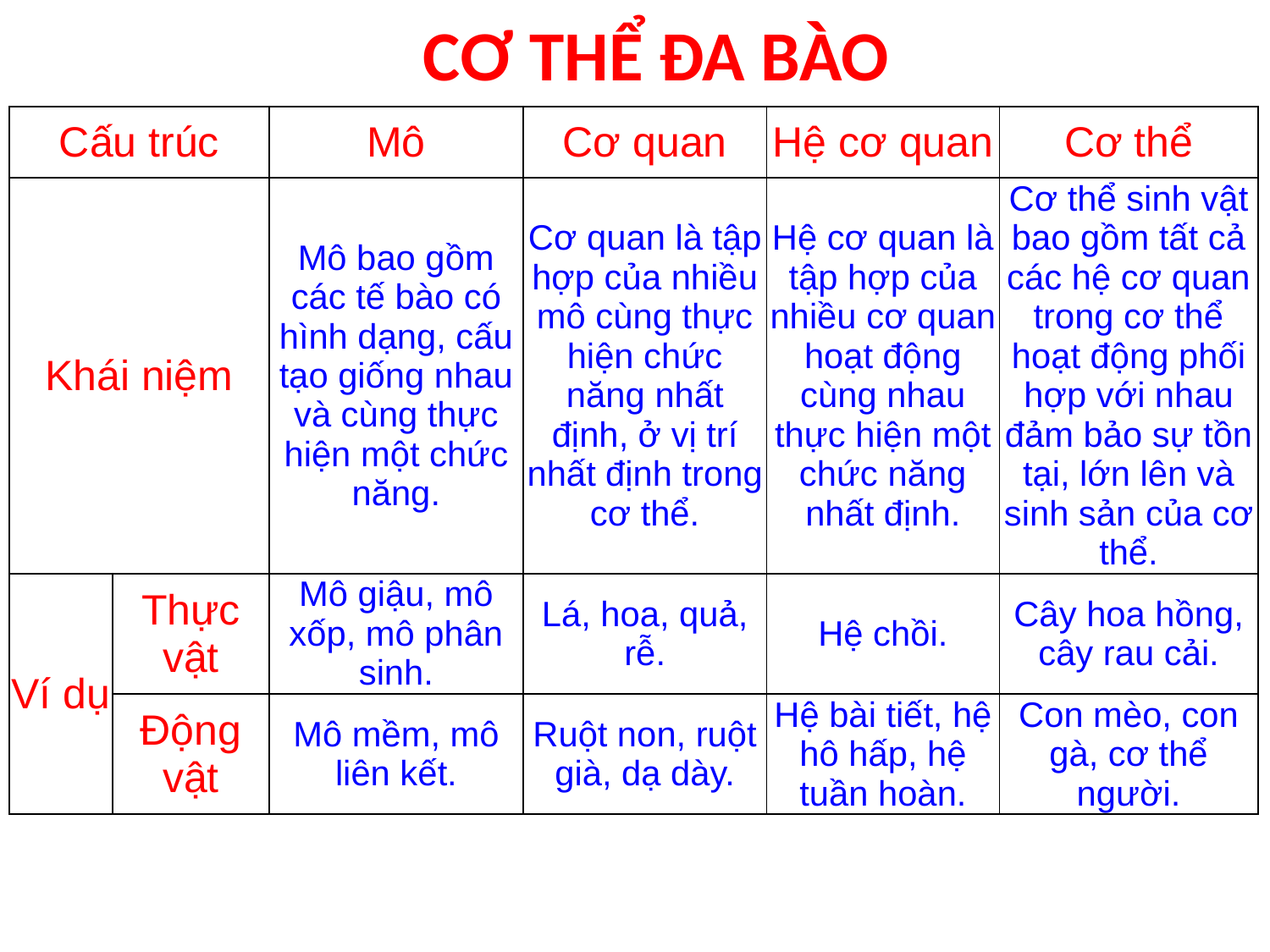

CƠ THỂ ĐA BÀO
| Cấu trúc |  | Mô | Cơ quan | Hệ cơ quan | Cơ thể |
| --- | --- | --- | --- | --- | --- |
| Khái niệm |  | Mô bao gồm các tế bào có hình dạng, cấu tạo giống nhau và cùng thực hiện một chức năng. | Cơ quan là tập hợp của nhiều mô cùng thực hiện chức năng nhất định, ở vị trí nhất định trong cơ thể. | Hệ cơ quan là tập hợp của nhiều cơ quan hoạt động cùng nhau thực hiện một chức năng nhất định. | Cơ thể sinh vật bao gồm tất cả các hệ cơ quan trong cơ thể hoạt động phối hợp với nhau đảm bảo sự tồn tại, lớn lên và sinh sản của cơ thể. |
| Ví dụ | Thực vật | Mô giậu, mô xốp, mô phân sinh. | Lá, hoa, quả, rễ. | Hệ chồi. | Cây hoa hồng, cây rau cải. |
|  | Động vật | Mô mềm, mô liên kết. | Ruột non, ruột già, dạ dày. | Hệ bài tiết, hệ hô hấp, hệ tuần hoàn. | Con mèo, con gà, cơ thể người. |